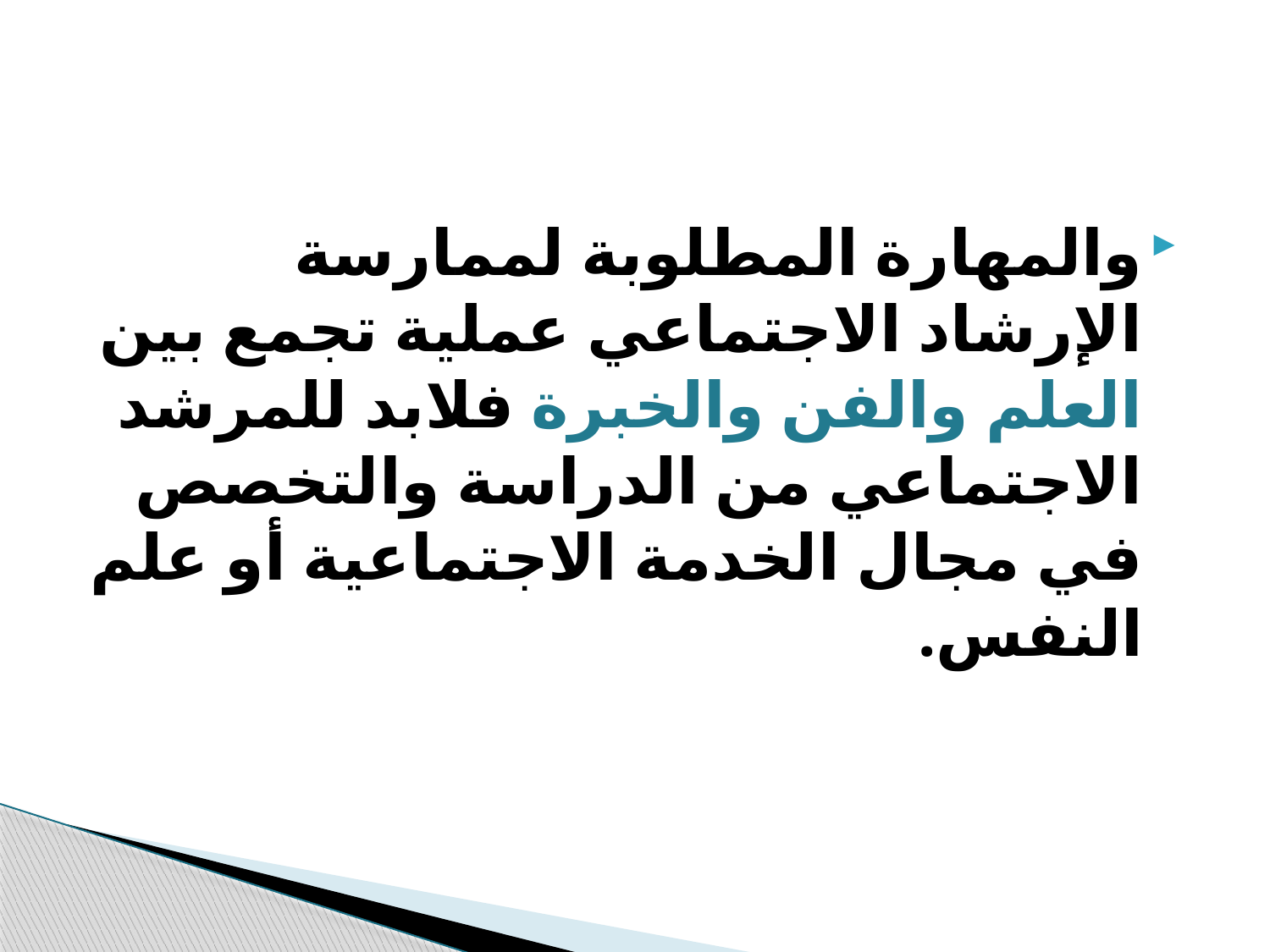

#
والمهارة المطلوبة لممارسة الإرشاد الاجتماعي عملية تجمع بين العلم والفن والخبرة فلابد للمرشد الاجتماعي من الدراسة والتخصص في مجال الخدمة الاجتماعية أو علم النفس.